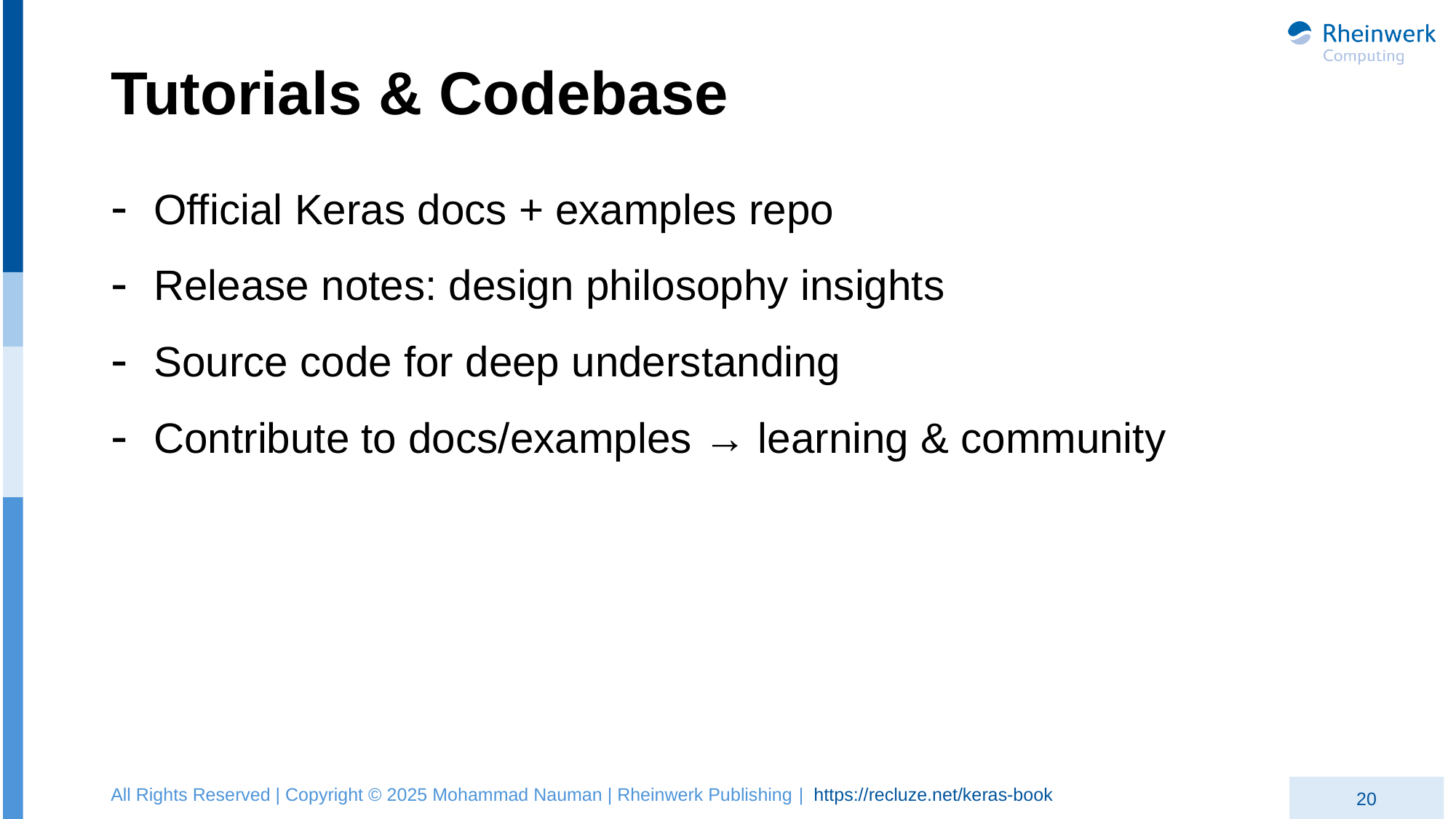

# Tutorials & Codebase
Official Keras docs + examples repo
Release notes: design philosophy insights
Source code for deep understanding
Contribute to docs/examples → learning & community